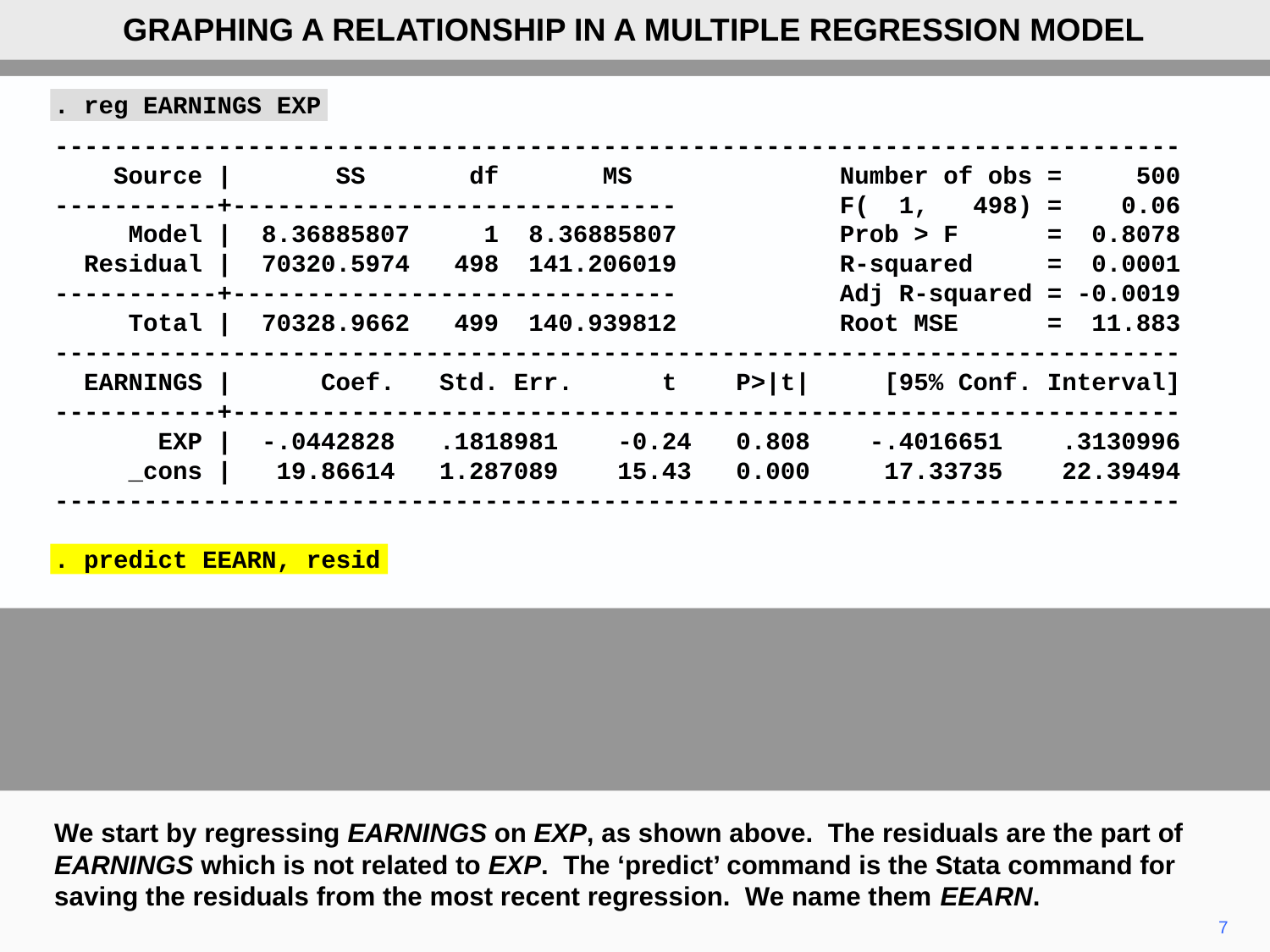

GRAPHING A RELATIONSHIP IN A MULTIPLE REGRESSION MODEL

. reg EARNINGS EXP
----------------------------------------------------------------------------
    Source |       SS       df       MS              Number of obs =     500
-----------+------------------------------           F(  1,   498) =    0.06
     Model |  8.36885807     1  8.36885807           Prob > F      =  0.8078
  Residual |  70320.5974   498  141.206019           R-squared     =  0.0001
-----------+------------------------------           Adj R-squared = -0.0019
     Total |  70328.9662   499  140.939812           Root MSE      =  11.883
----------------------------------------------------------------------------
  EARNINGS |      Coef.   Std. Err.      t    P>|t|     [95% Conf. Interval]
-----------+----------------------------------------------------------------
       EXP |  -.0442828   .1818981    -0.24   0.808    -.4016651    .3130996
     _cons |   19.86614   1.287089    15.43   0.000     17.33735    22.39494
----------------------------------------------------------------------------

. predict EEARN, resid

We start by regressing EARNINGS on EXP, as shown above.  The residuals are the part of EARNINGS which is not related to EXP.  The ‘predict’ command is the Stata command for saving the residuals from the most recent regression.  We name them EEARN.
7